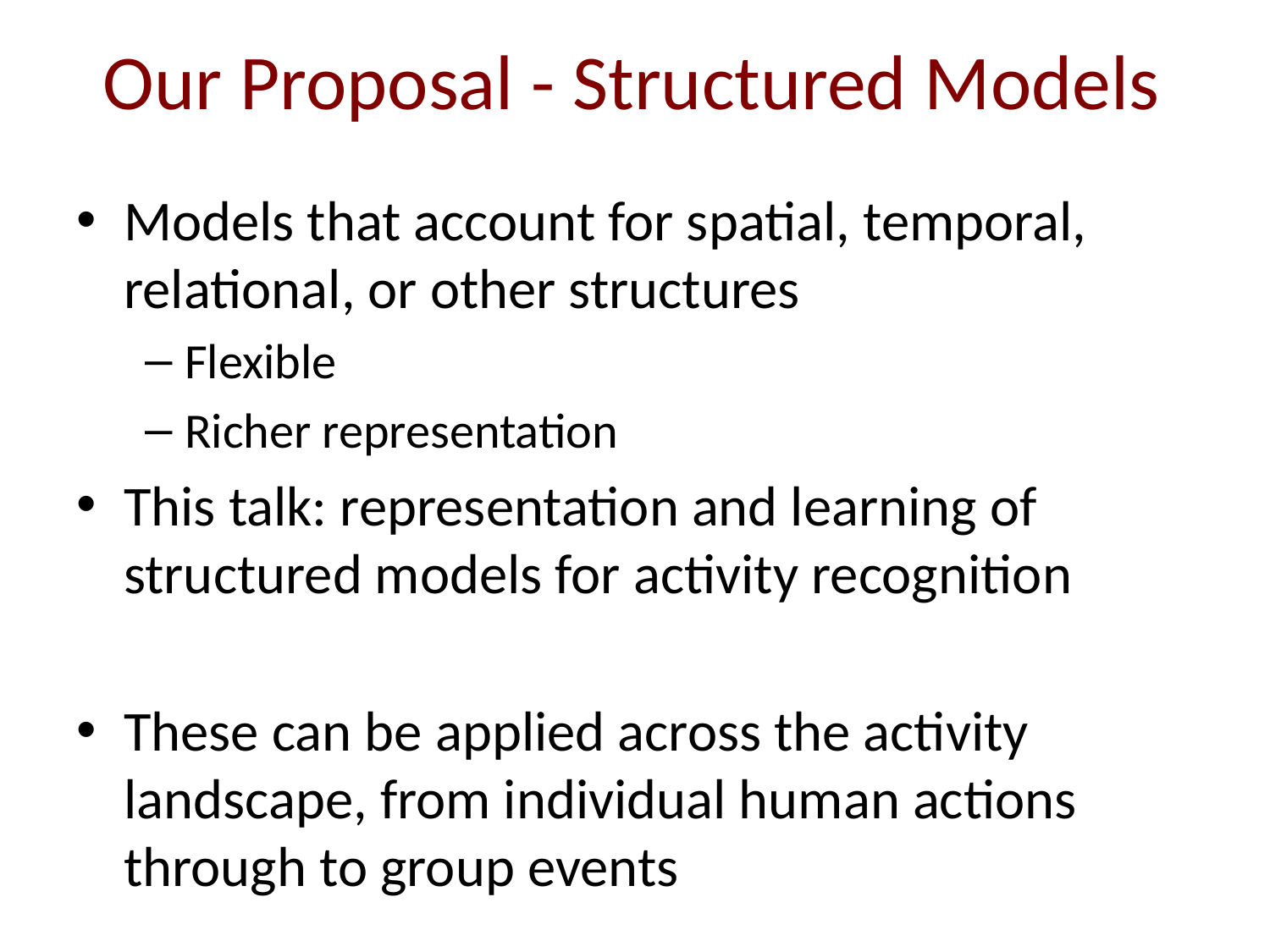

# Our Proposal - Structured Models
Models that account for spatial, temporal, relational, or other structures
Flexible
Richer representation
This talk: representation and learning of structured models for activity recognition

These can be applied across the activity landscape, from individual human actions through to group events